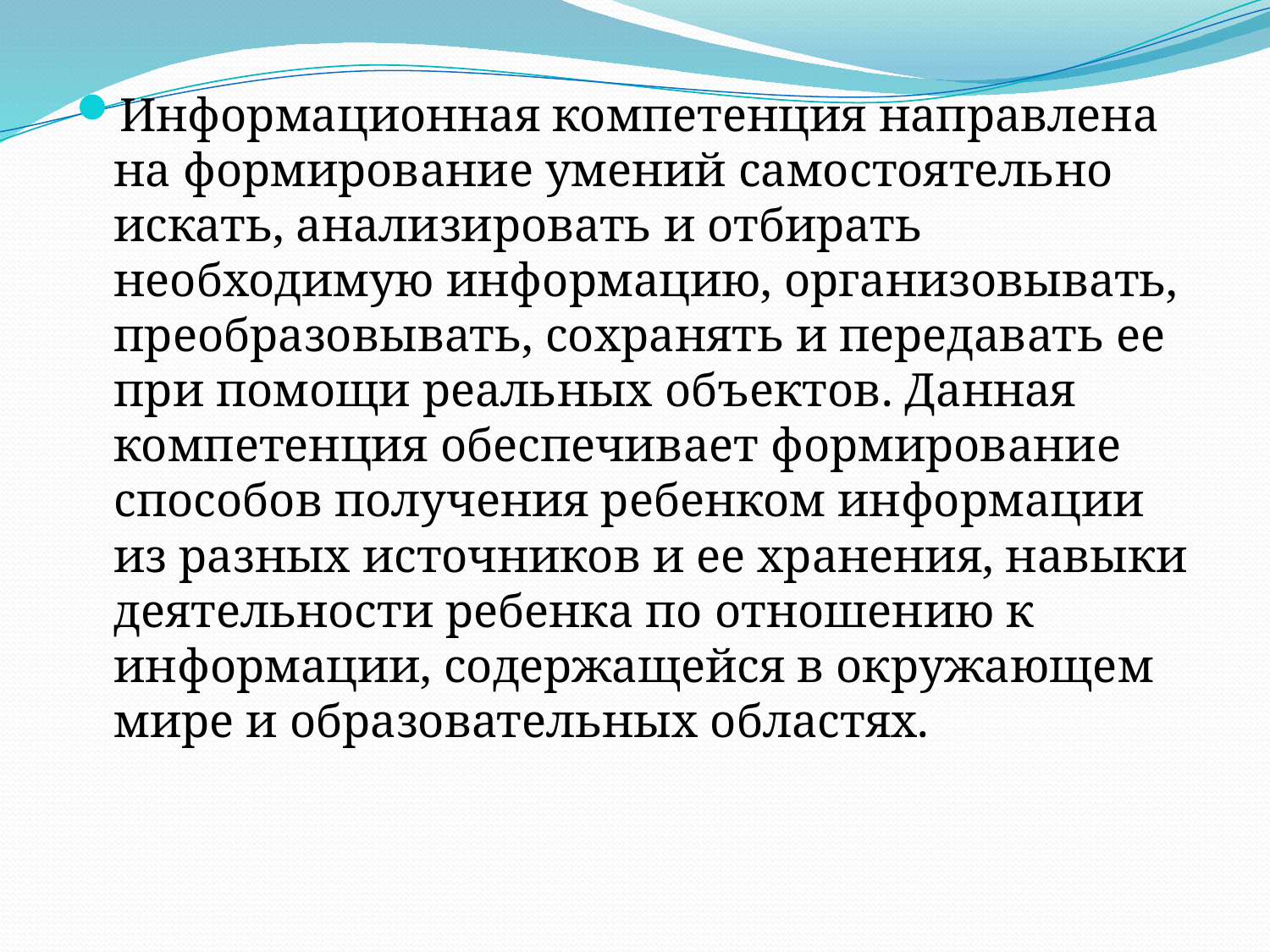

#
Информационная компетенция направлена на формирование умений самостоятельно искать, анализировать и отбирать необходимую информацию, организовывать, преобразовывать, сохранять и передавать ее при помощи реальных объектов. Данная компетенция обеспечивает формирование способов получения ребенком информации из разных источников и ее хранения, навыки деятельности ребенка по отношению к информации, содержащейся в окружающем мире и образовательных областях.